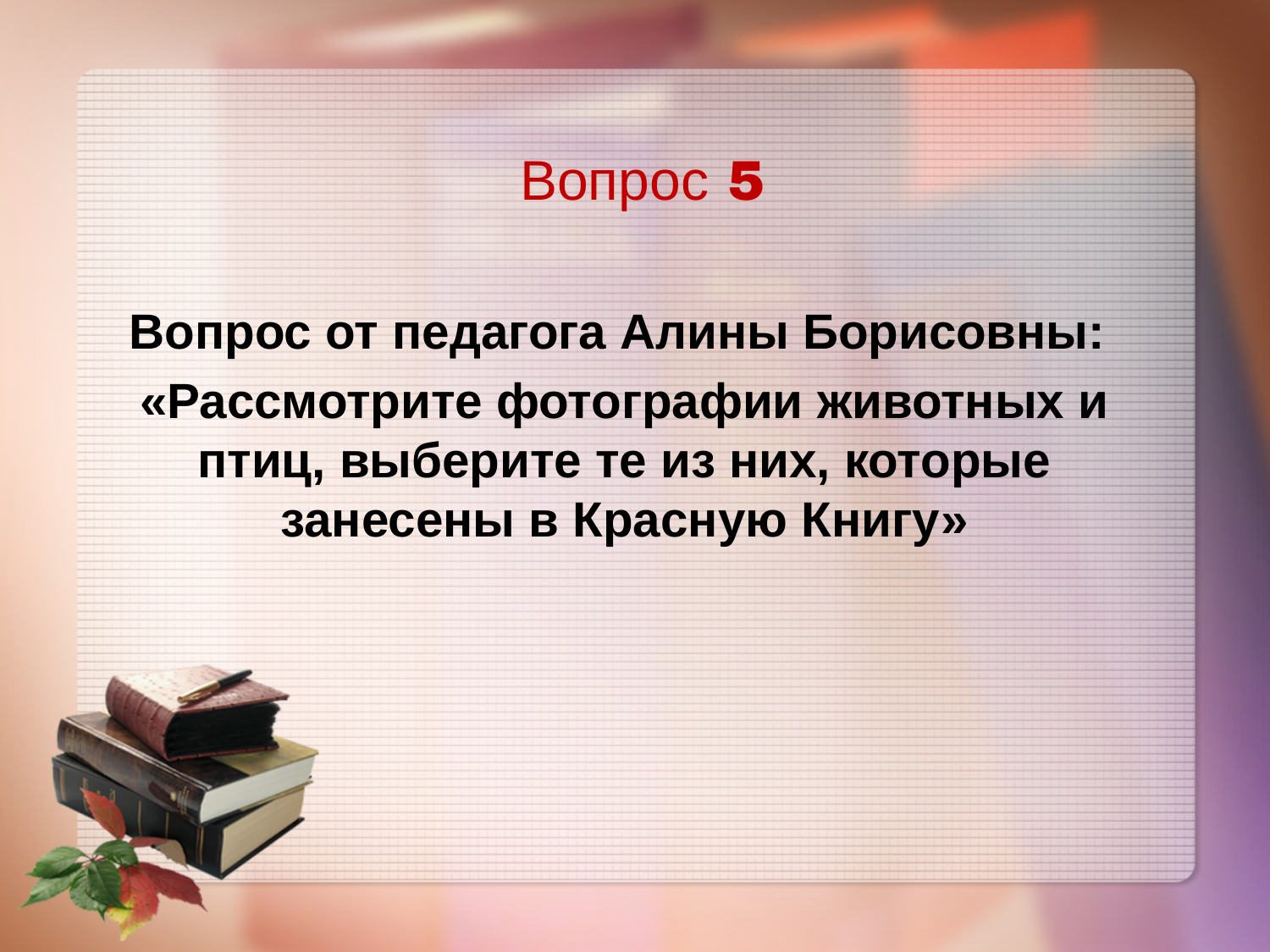

Вопрос 5

Вопрос от педагога Алины Борисовны:
«Рассмотрите фотографии животных и птиц, выберите те из них, которые занесены в Красную Книгу»